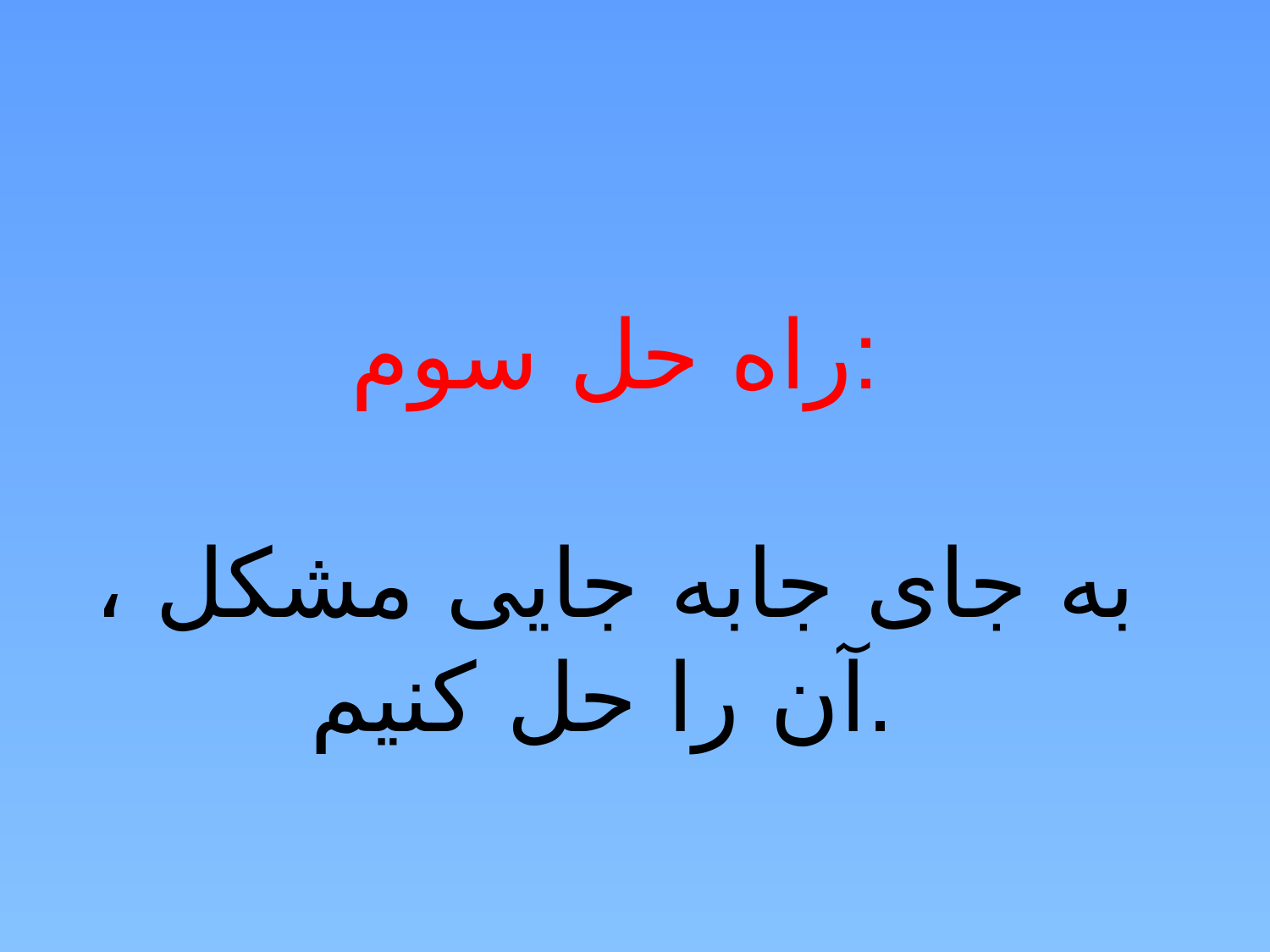

راه حل سوم:

به جای جابه جایی مشکل ، آن را حل کنیم.